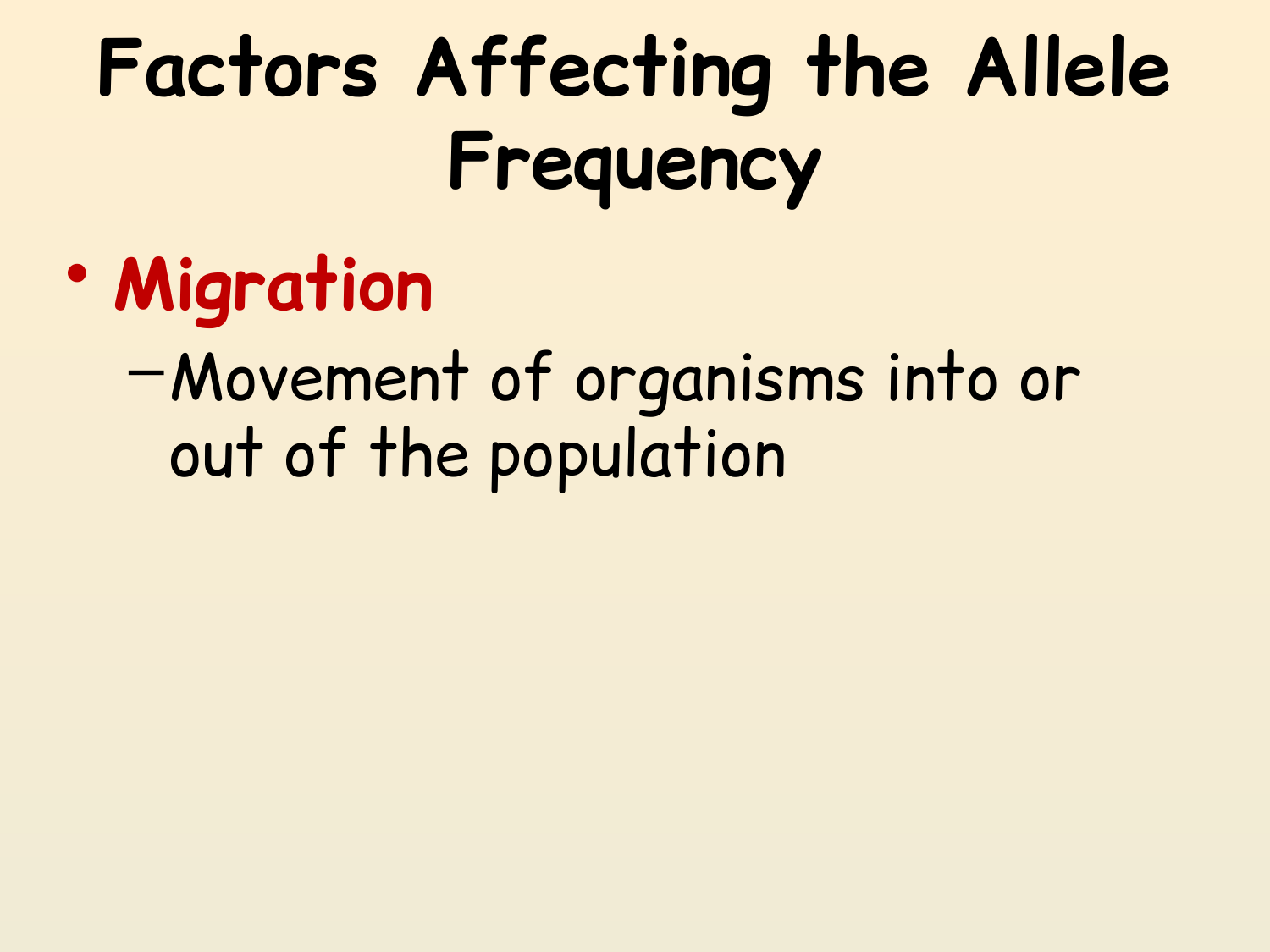

# Factors Affecting the Allele Frequency
Migration
Movement of organisms into or out of the population